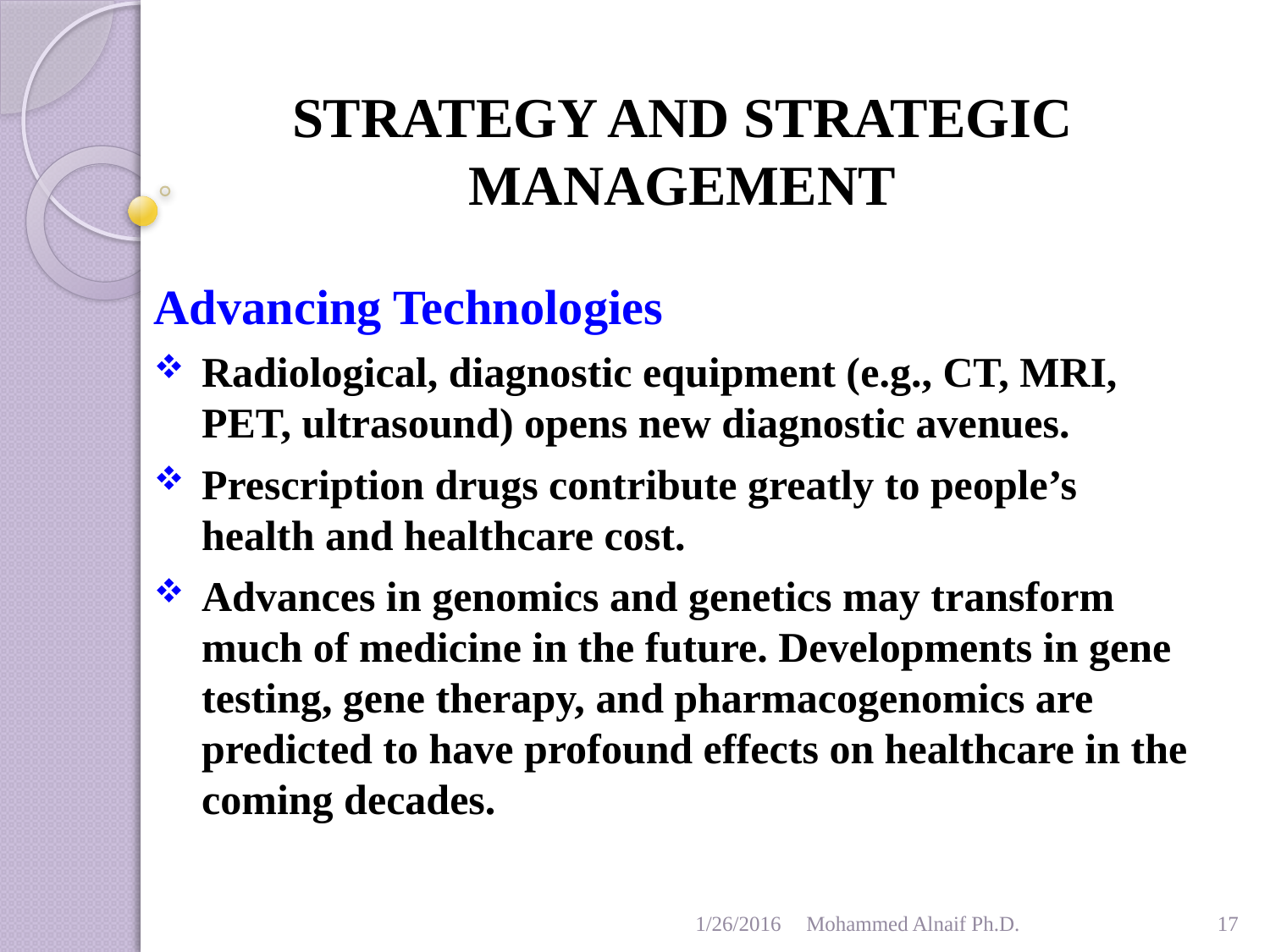

# STRATEGY AND STRATEGIC MANAGEMENT
Advancing Technologies
Radiological, diagnostic equipment (e.g., CT, MRI, PET, ultrasound) opens new diagnostic avenues.
Prescription drugs contribute greatly to people’s health and healthcare cost.
Advances in genomics and genetics may transform much of medicine in the future. Developments in gene testing, gene therapy, and pharmacogenomics are predicted to have profound effects on healthcare in the coming decades.
1/26/2016
Mohammed Alnaif Ph.D.
17